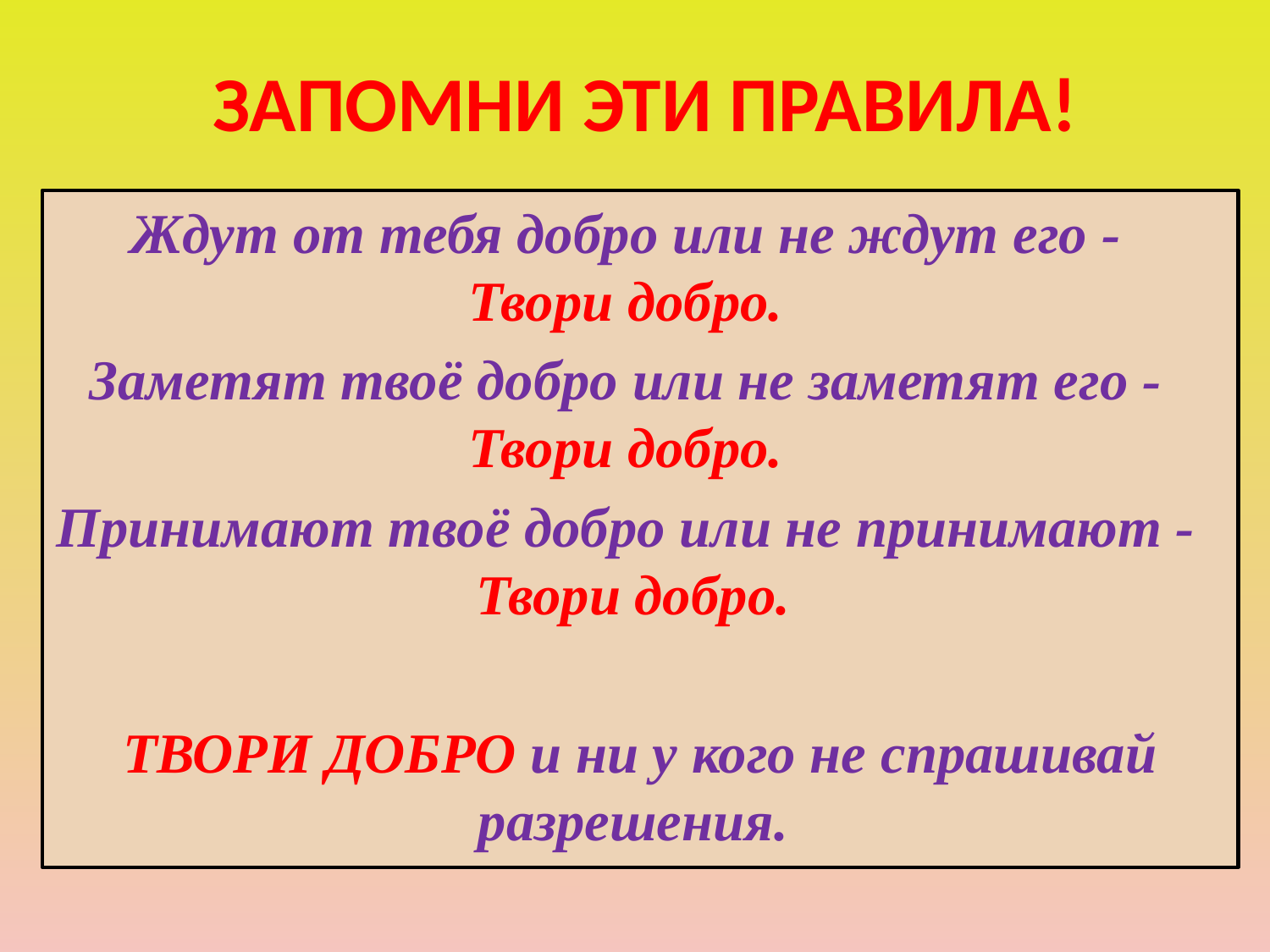

# ЗАПОМНИ ЭТИ ПРАВИЛА!
Ждут от тебя добро или не ждут его -   Твори добро.
Заметят твоё добро или не заметят его -   Твори добро.
Принимают твоё добро или не принимают -   Твори добро.

ТВОРИ ДОБРО и ни у кого не спрашивай разрешения.